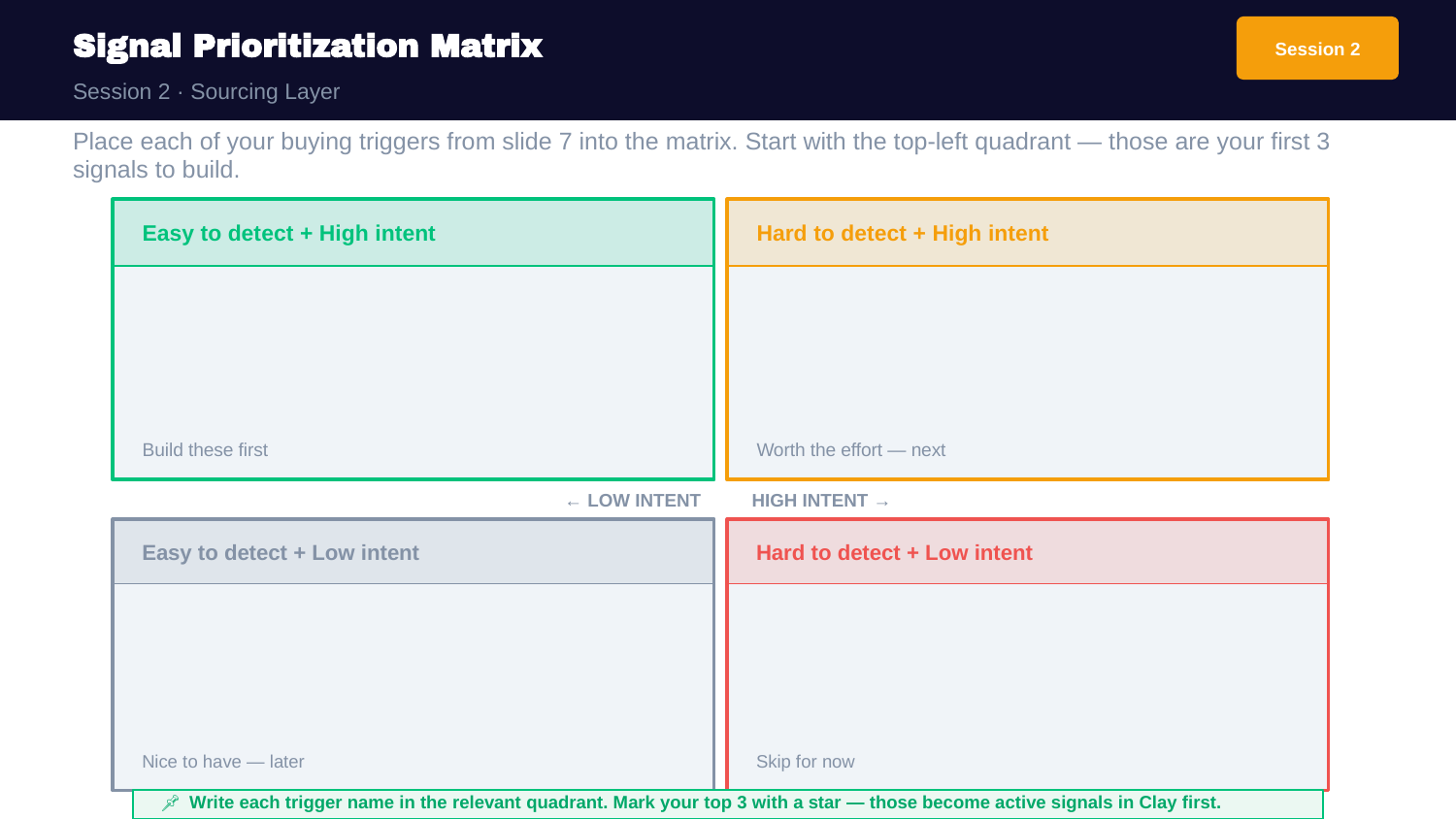

Signal Prioritization Matrix

Session 2
Session 2 · Sourcing Layer
Place each of your buying triggers from slide 7 into the matrix. Start with the top-left quadrant — those are your first 3 signals to build.

Easy to detect + High intent
Hard to detect + High intent
Build these first
Worth the effort — next
← LOW INTENT          HIGH INTENT →

Easy to detect + Low intent
Hard to detect + Low intent
Nice to have — later
Skip for now
📌  Write each trigger name in the relevant quadrant. Mark your top 3 with a star — those become active signals in Clay first.